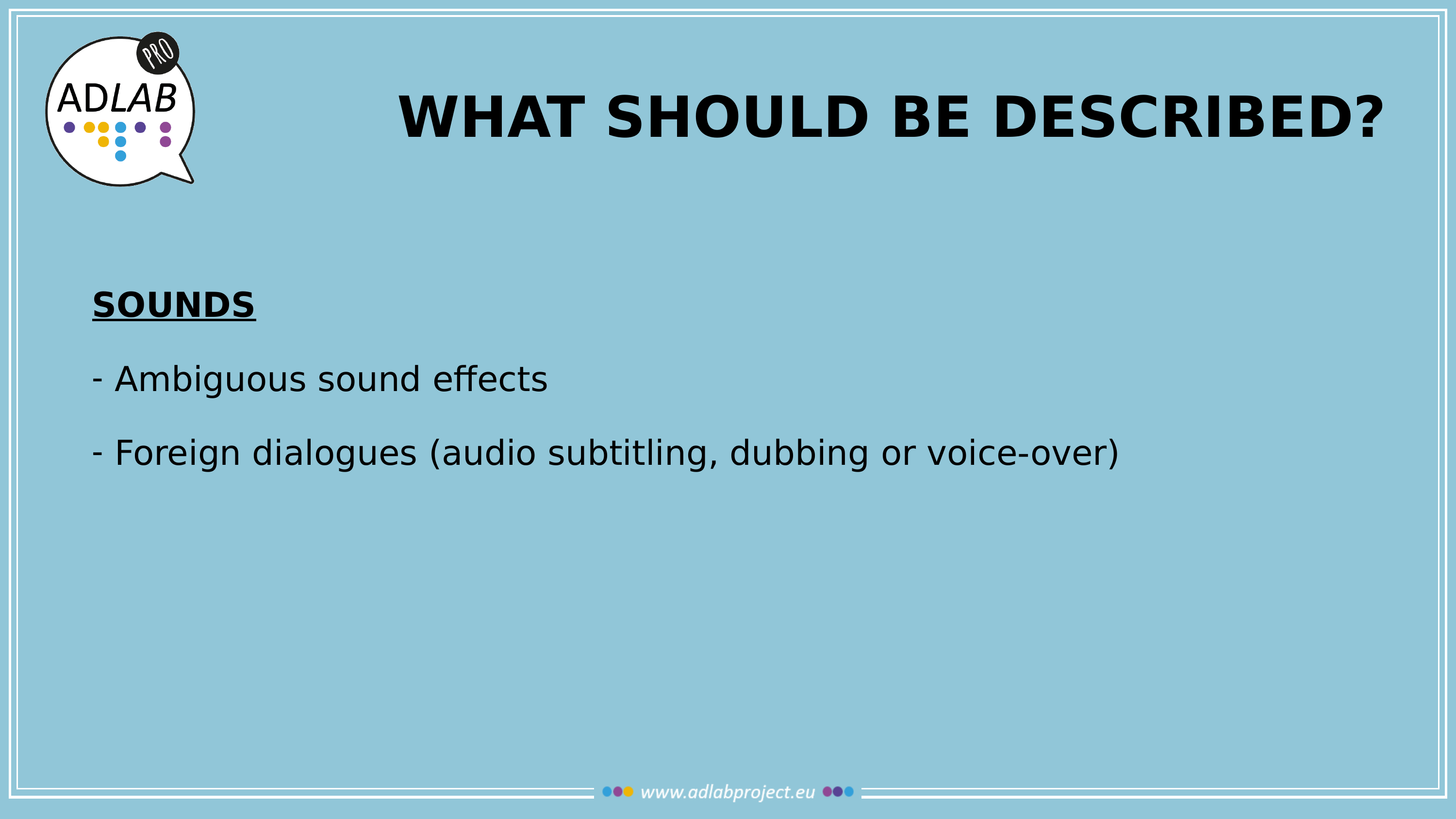

# WHAT SHOULD BE DESCRIBED?
SOUNDS
Ambiguous sound effects
Foreign dialogues (audio subtitling, dubbing or voice-over)